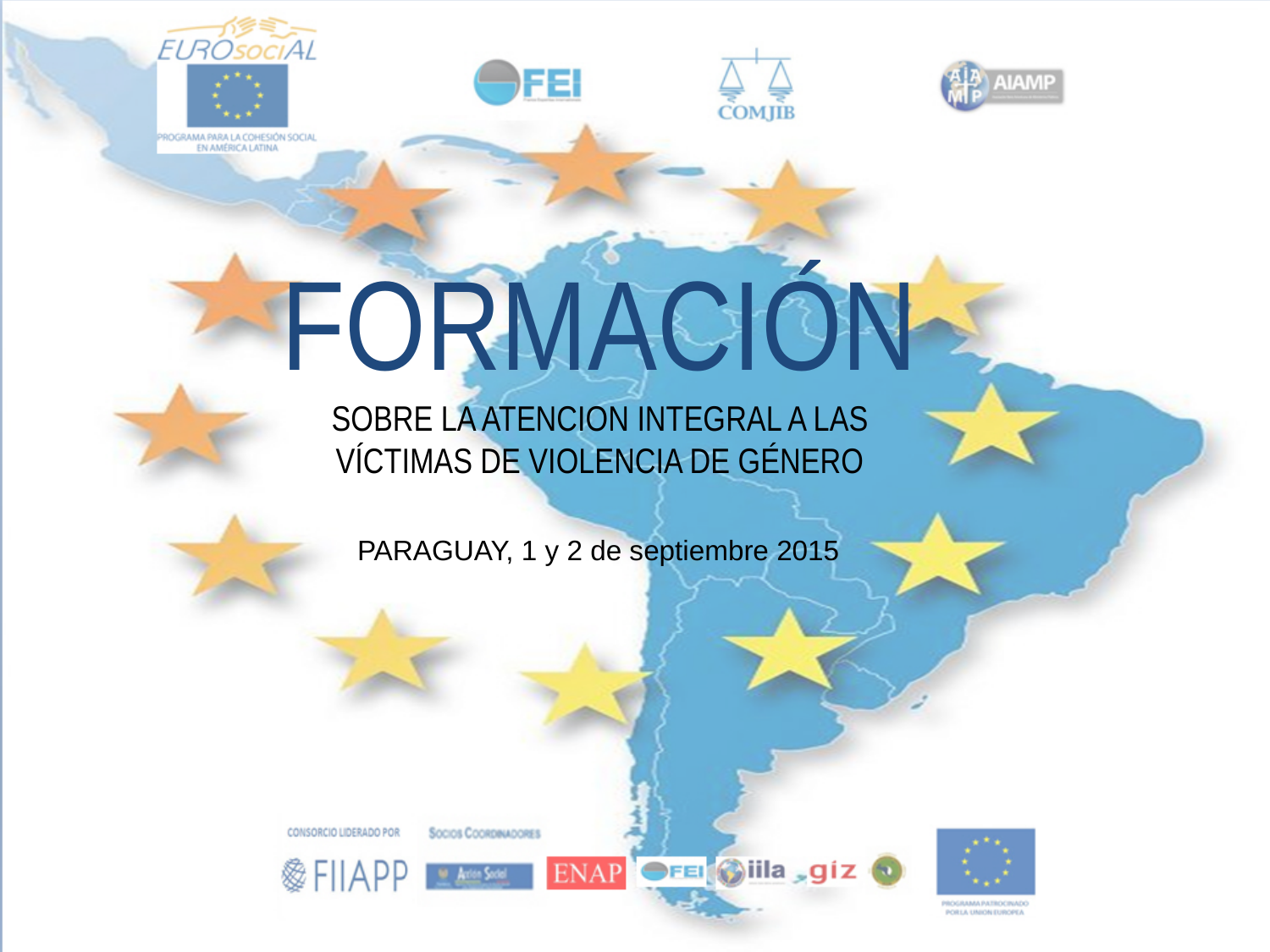

FORMACIÓN
SOBRE LA ATENCION INTEGRAL A LAS VÍCTIMAS DE VIOLENCIA DE GÉNERO

PARAGUAY, 1 y 2 de septiembre 2015